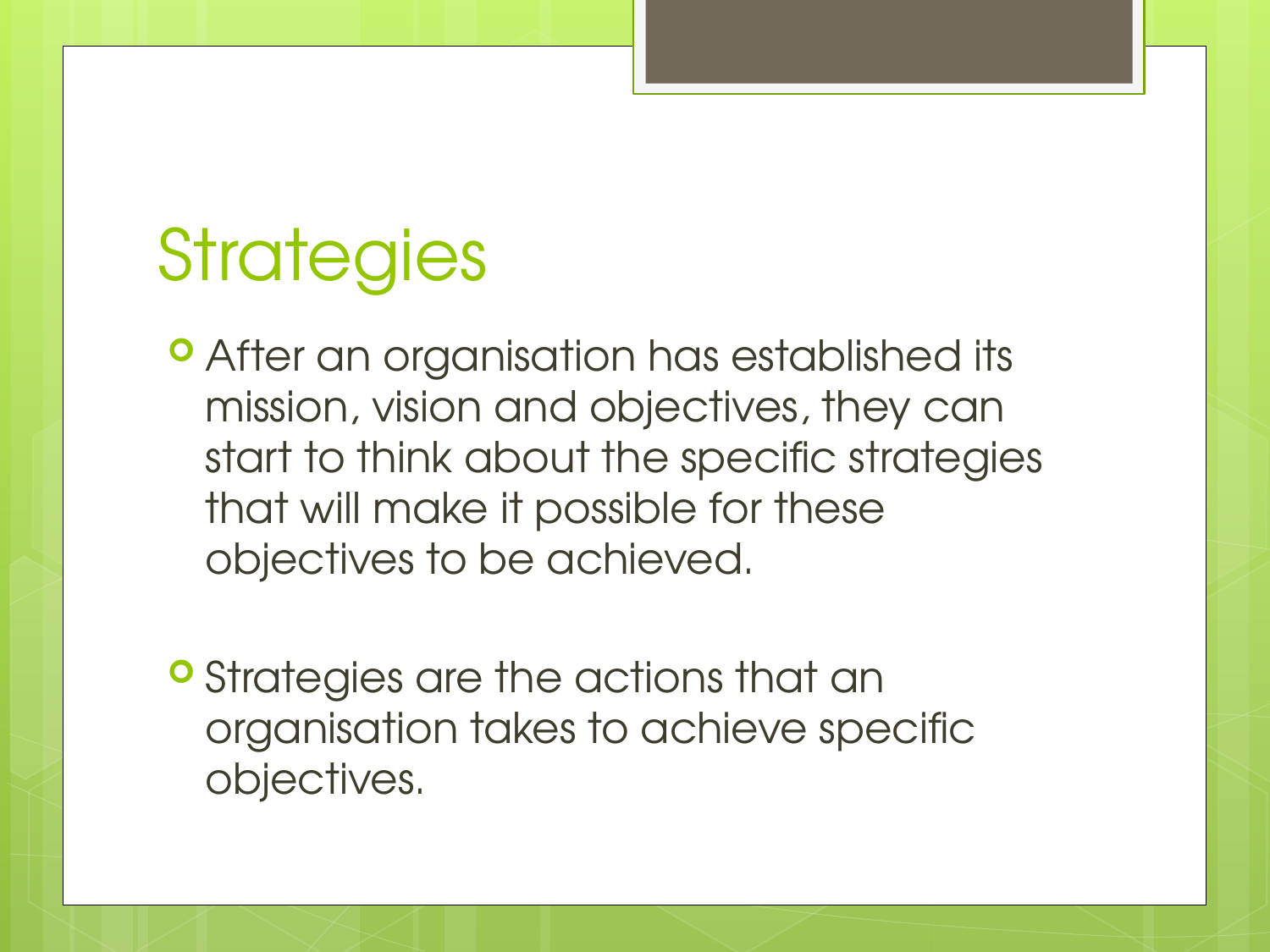

# Strategies
After an organisation has established its mission, vision and objectives, they can start to think about the specific strategies that will make it possible for these objectives to be achieved.

Strategies are the actions that an organisation takes to achieve specific objectives.